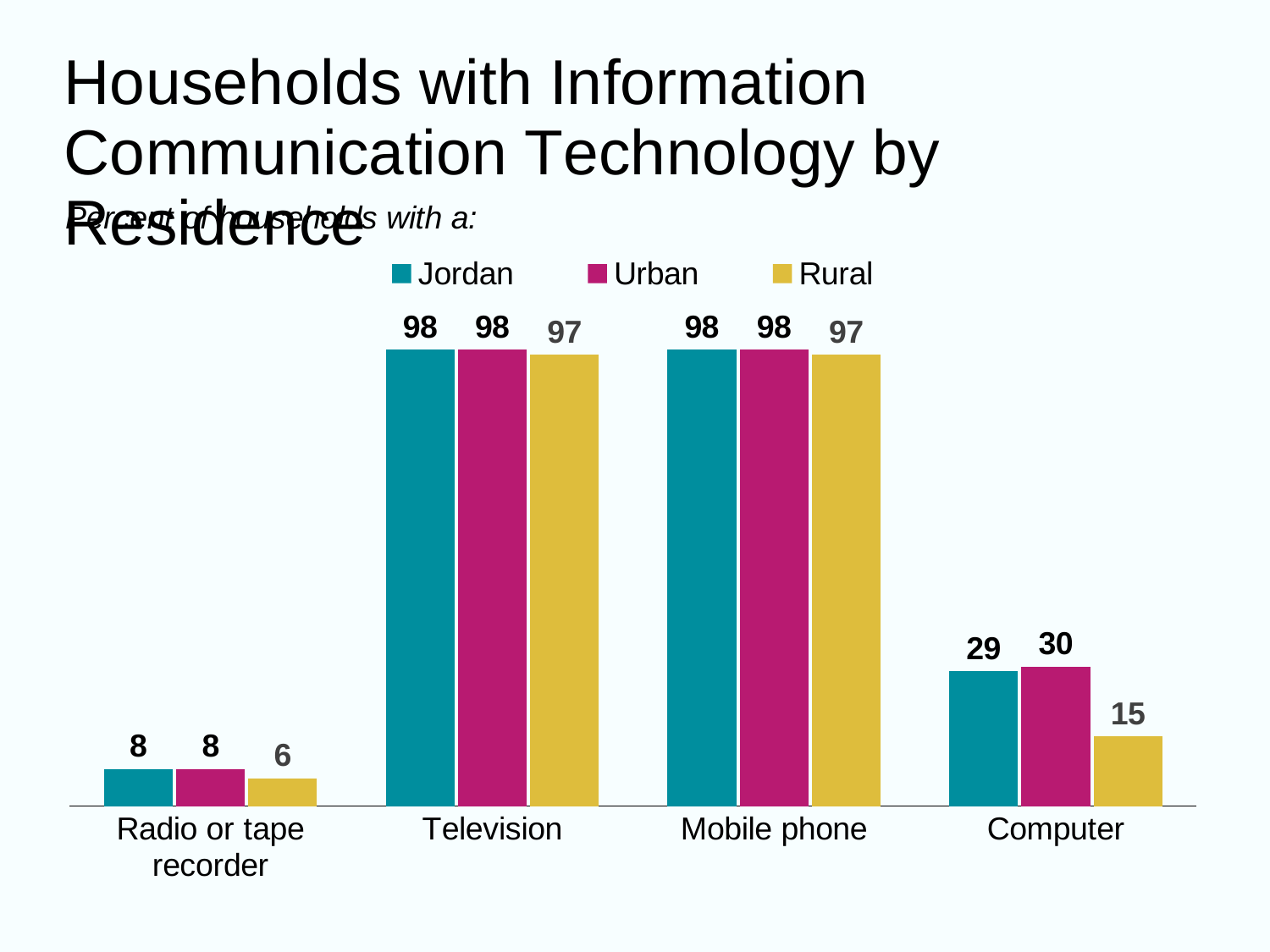

### Chart

| Category | Jordan | Urban | Rural |
|---|---|---|---|
| Radio or tape recorder | 8.0 | 8.0 | 6.0 |
| Television | 98.0 | 98.0 | 97.0 |
| Mobile phone | 98.0 | 98.0 | 97.0 |
| Computer | 29.0 | 30.0 | 15.0 |